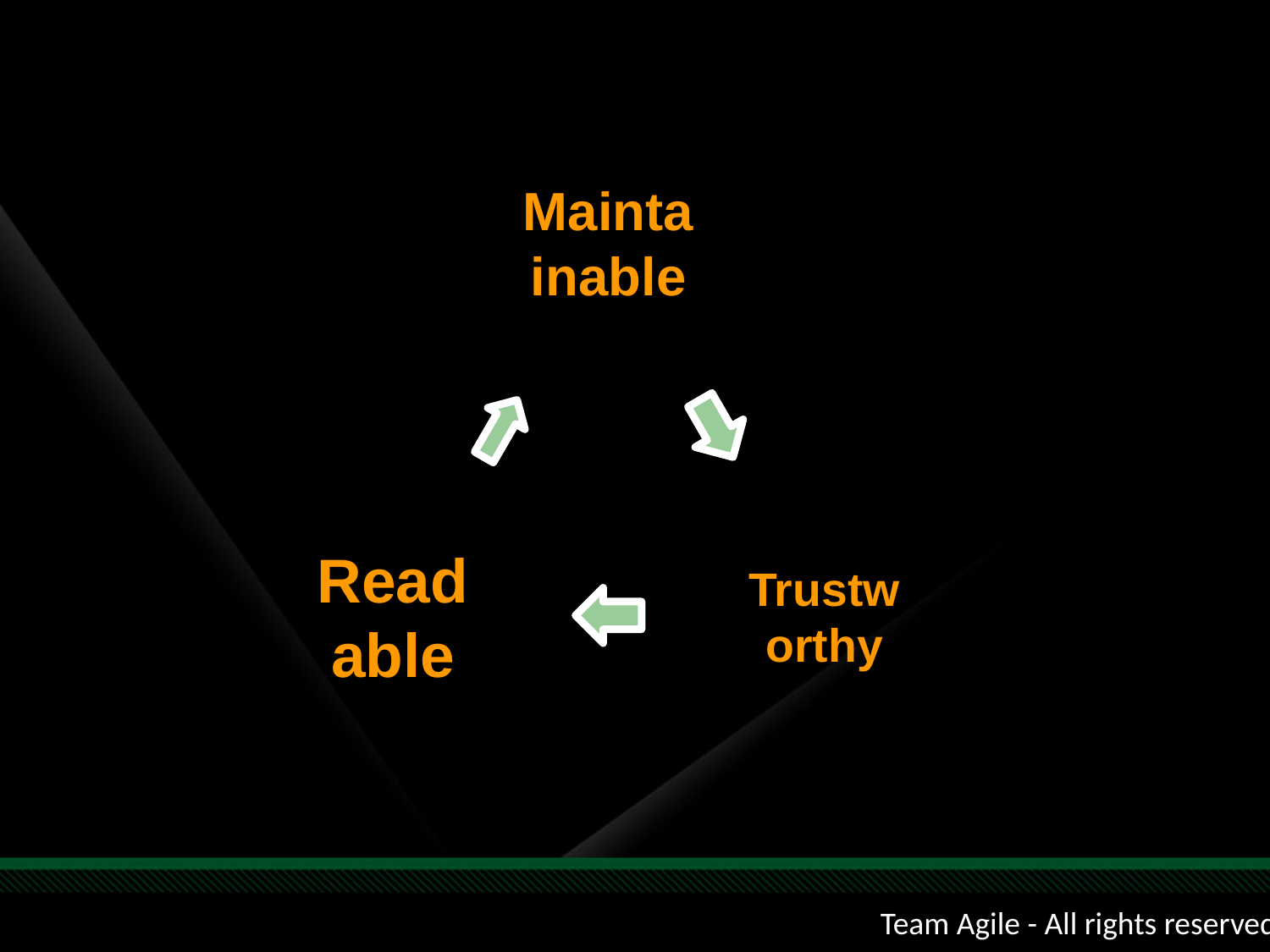

#
Maintainable
Trustworthy
Readable
Team Agile - All rights reserved